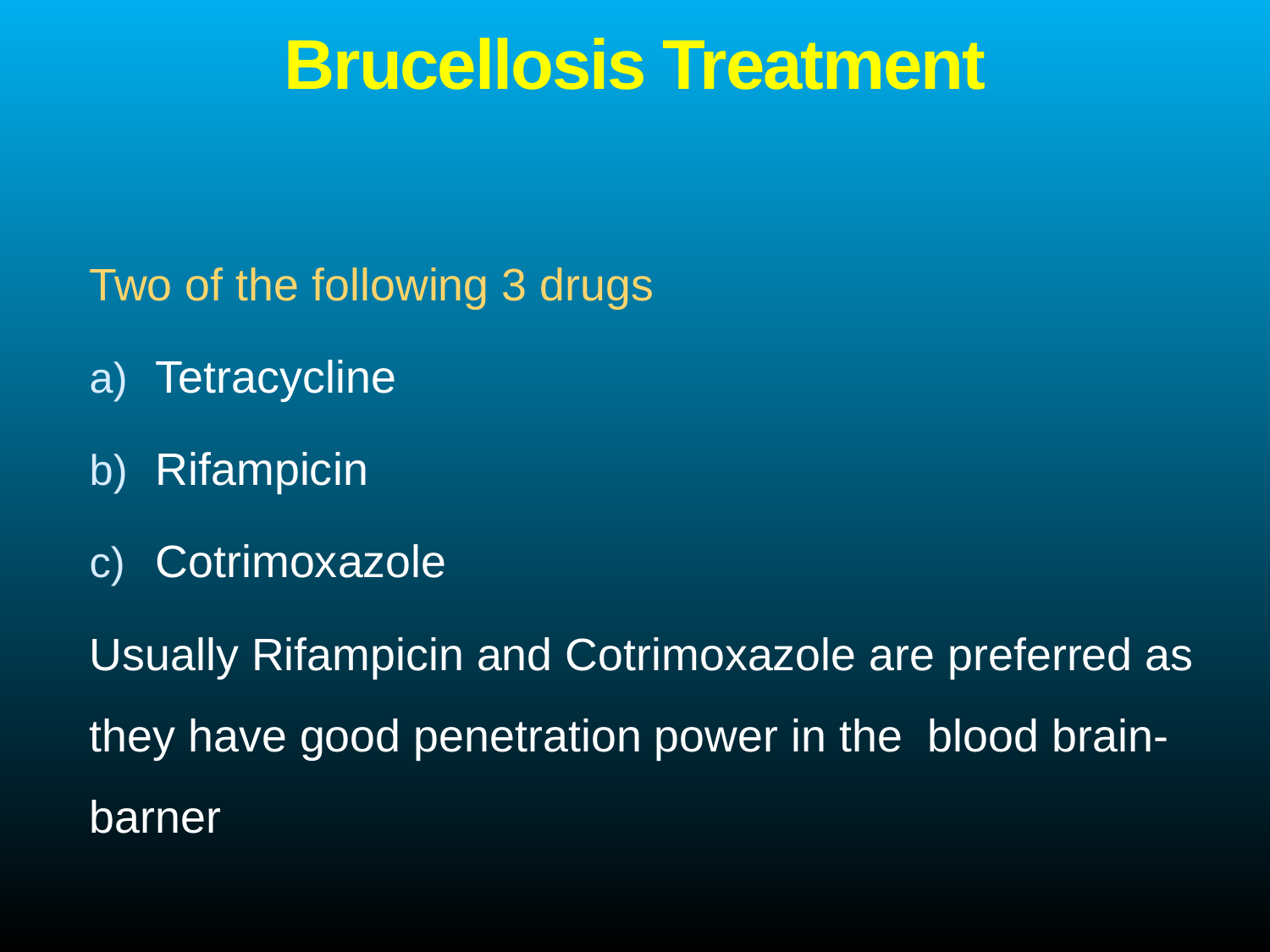

# Brucellosis Treatment
Two of the following 3 drugs
Tetracycline
Rifampicin
Cotrimoxazole
Usually Rifampicin and Cotrimoxazole are preferred as they have good penetration power in the  blood brain- barner